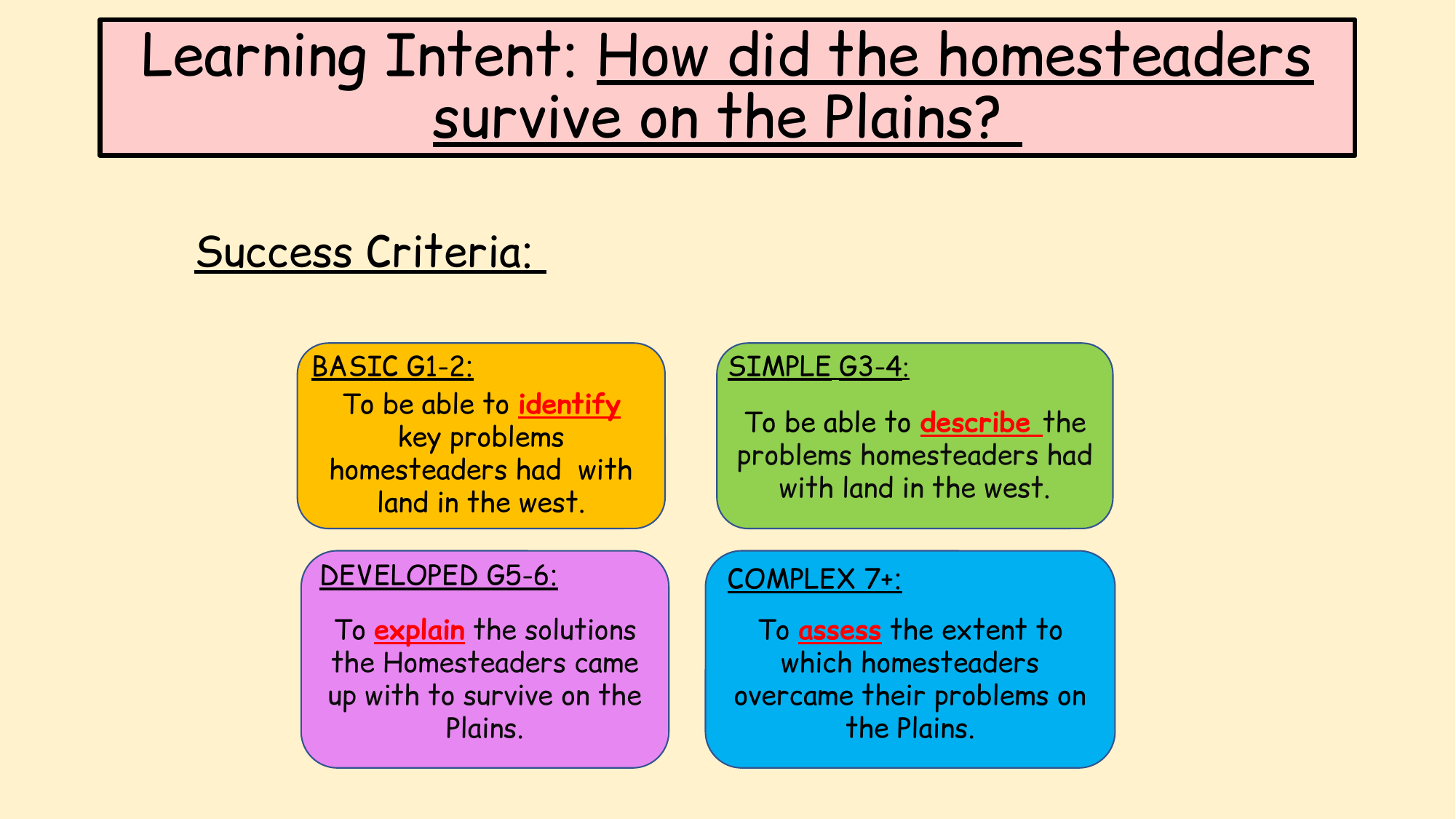

Learning Intent: How did the homesteaders survive on the Plains?
Success Criteria:

To be able to identify key problems homesteaders had  with land in the west.
BASIC G1-2:

To be able to describe the problems homesteaders had with land in the west.
SIMPLE G3-4:

To explain the solutions the Homesteaders came up with to survive on the Plains.

To assess the extent to which homesteaders overcame their problems on the Plains.
DEVELOPED G5-6:
COMPLEX 7+: